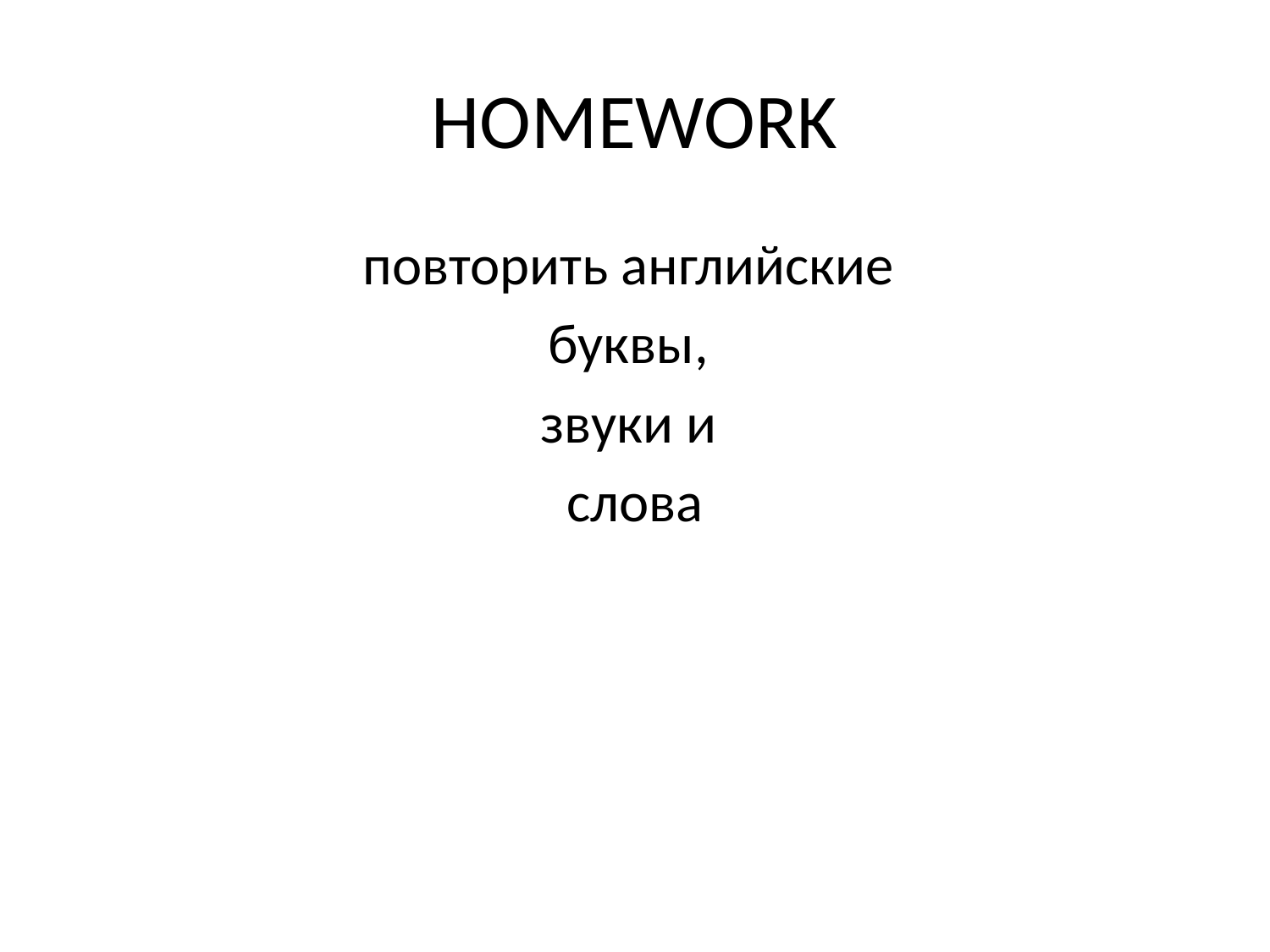

# HOMEWORK
повторить английские
буквы,
звуки и
слова